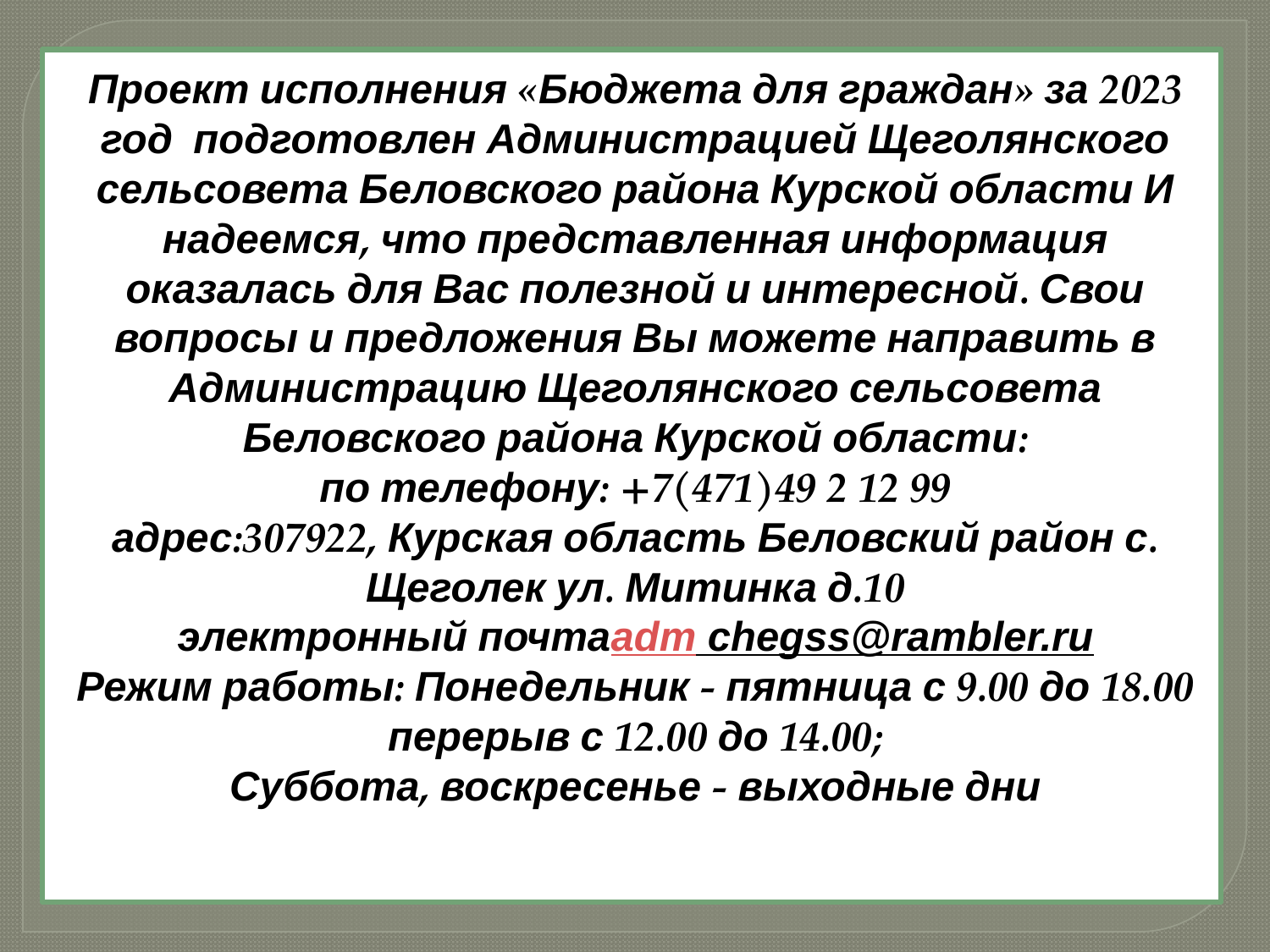

# Проект исполнения «Бюджета для граждан» за 2023 год  подготовлен Администрацией Щеголянского сельсовета Беловского района Курской области И надеемся, что представленная информация оказалась для Вас полезной и интересной. Свои вопросы и предложения Вы можете направить в Администрацию Щеголянского сельсовета Беловского района Курской области: по телефону: +7(471)49 2 12 99 адрес:307922, Курская область Беловский район с. Щеголек ул. Митинка д.10 электронный почтаadm chegss@rambler.ru Режим работы: Понедельник - пятница с 9.00 до 18.00 перерыв с 12.00 до 14.00; Суббота, воскресенье - выходные дни